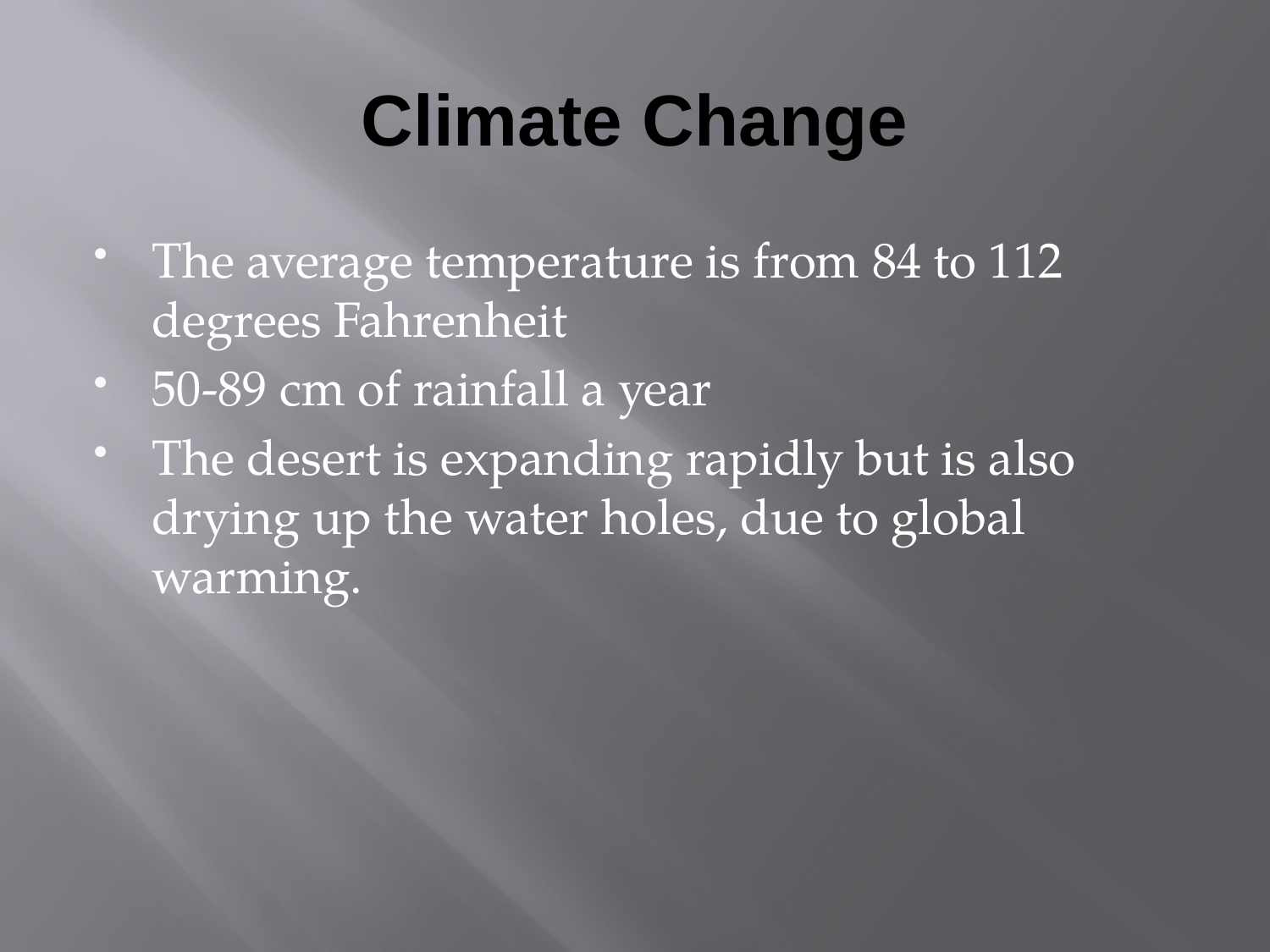

# Climate Change
The average temperature is from 84 to 112 degrees Fahrenheit
50-89 cm of rainfall a year
The desert is expanding rapidly but is also drying up the water holes, due to global warming.